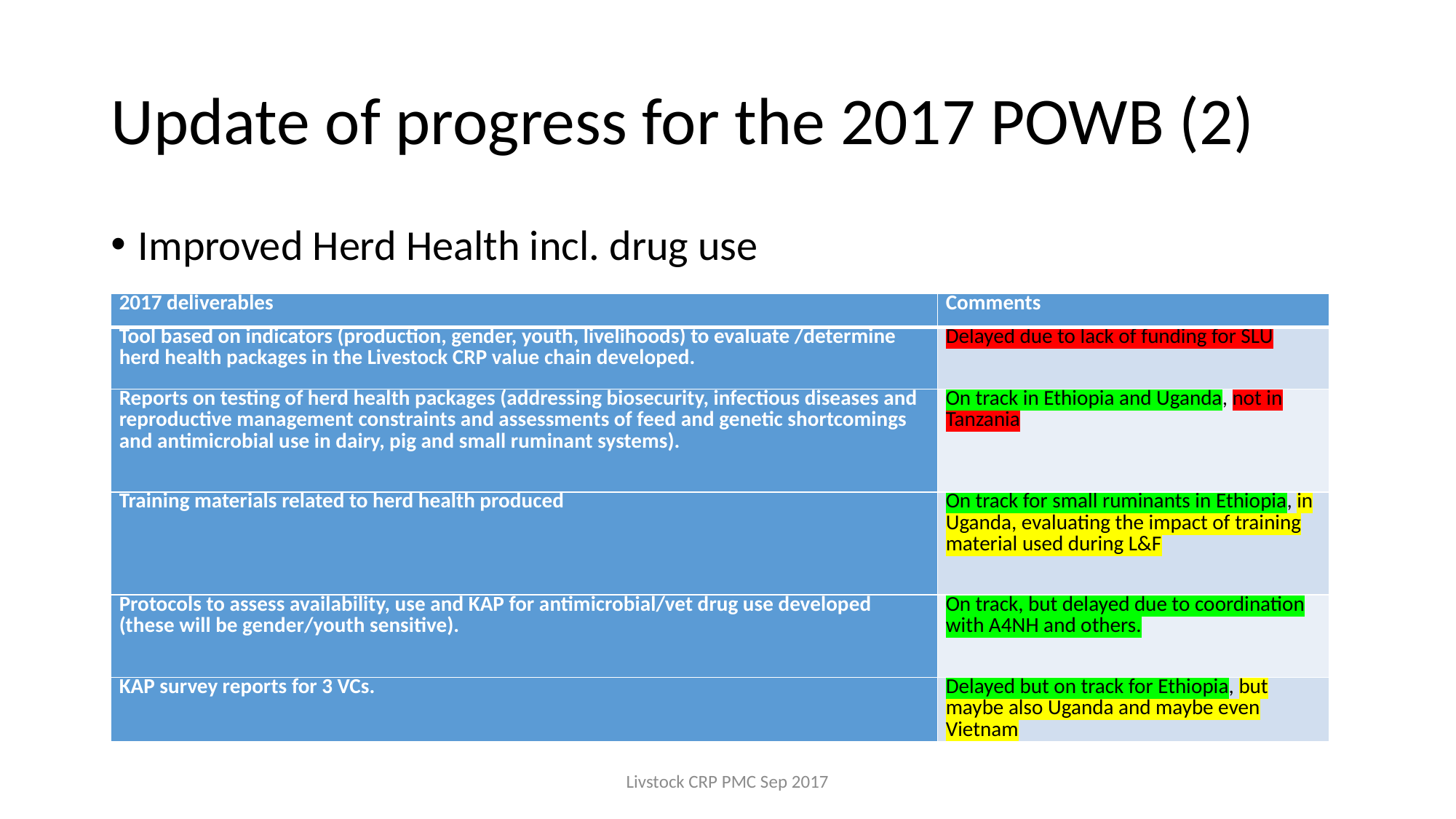

# Update of progress for the 2017 POWB (2)
Improved Herd Health incl. drug use

| 2017 deliverables | Comments |
| --- | --- |
| Tool based on indicators (production, gender, youth, livelihoods) to evaluate /determine herd health packages in the Livestock CRP value chain developed. | Delayed due to lack of funding for SLU |
| Reports on testing of herd health packages (addressing biosecurity, infectious diseases and reproductive management constraints and assessments of feed and genetic shortcomings and antimicrobial use in dairy, pig and small ruminant systems). | On track in Ethiopia and Uganda, not in Tanzania |
| Training materials related to herd health produced | On track for small ruminants in Ethiopia, in Uganda, evaluating the impact of training material used during L&F |
| Protocols to assess availability, use and KAP for antimicrobial/vet drug use developed (these will be gender/youth sensitive). | On track, but delayed due to coordination with A4NH and others. |
| KAP survey reports for 3 VCs. | Delayed but on track for Ethiopia, but maybe also Uganda and maybe even Vietnam |
Livstock CRP PMC Sep 2017